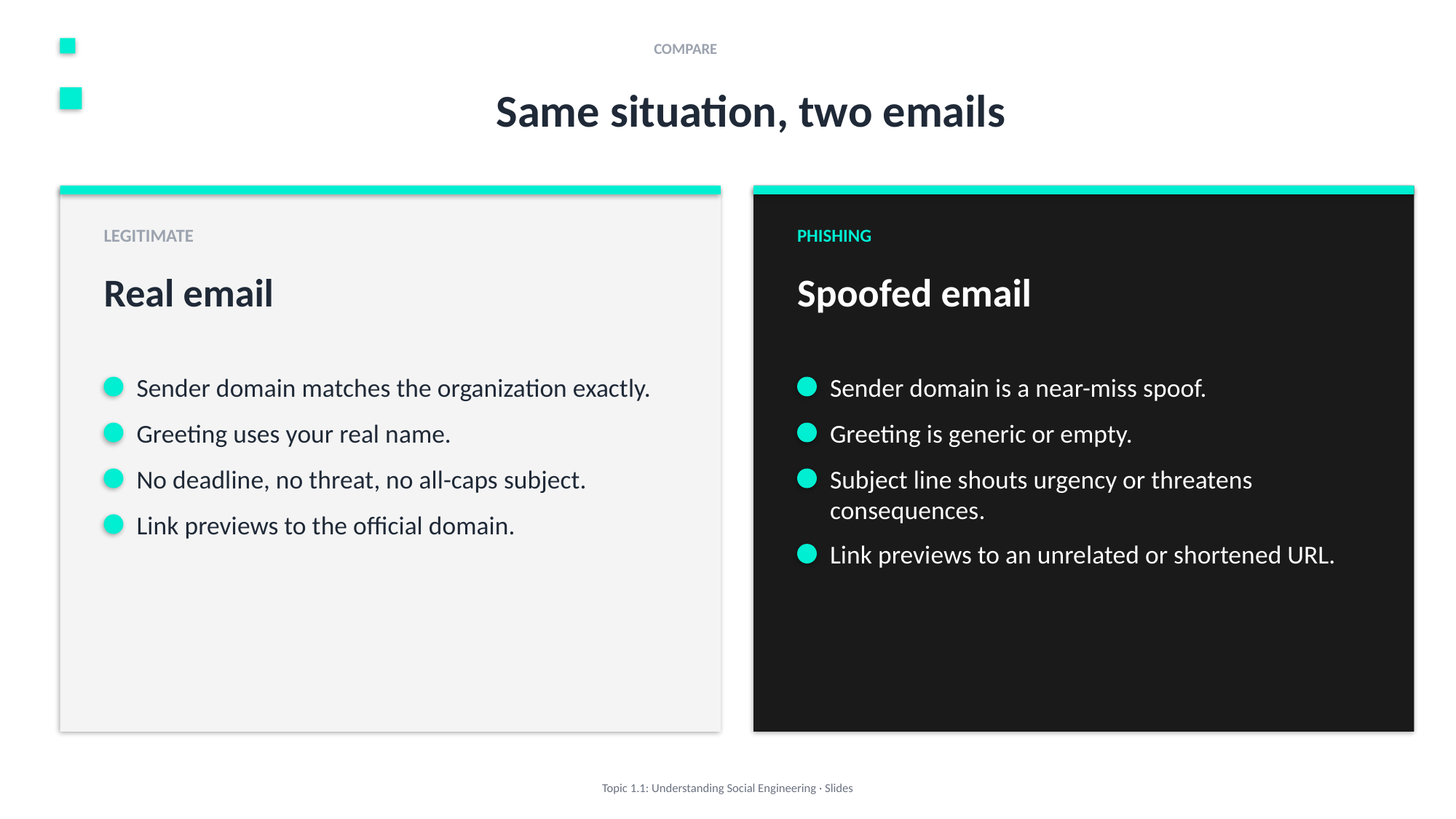

COMPARE

Same situation, two emails

LEGITIMATE
PHISHING
Real email
Spoofed email
Sender domain matches the organization exactly.
Sender domain is a near-miss spoof.

Greeting uses your real name.
Greeting is generic or empty.

No deadline, no threat, no all-caps subject.
Subject line shouts urgency or threatens consequences.

Link previews to the official domain.

Link previews to an unrelated or shortened URL.

Topic 1.1: Understanding Social Engineering · Slides